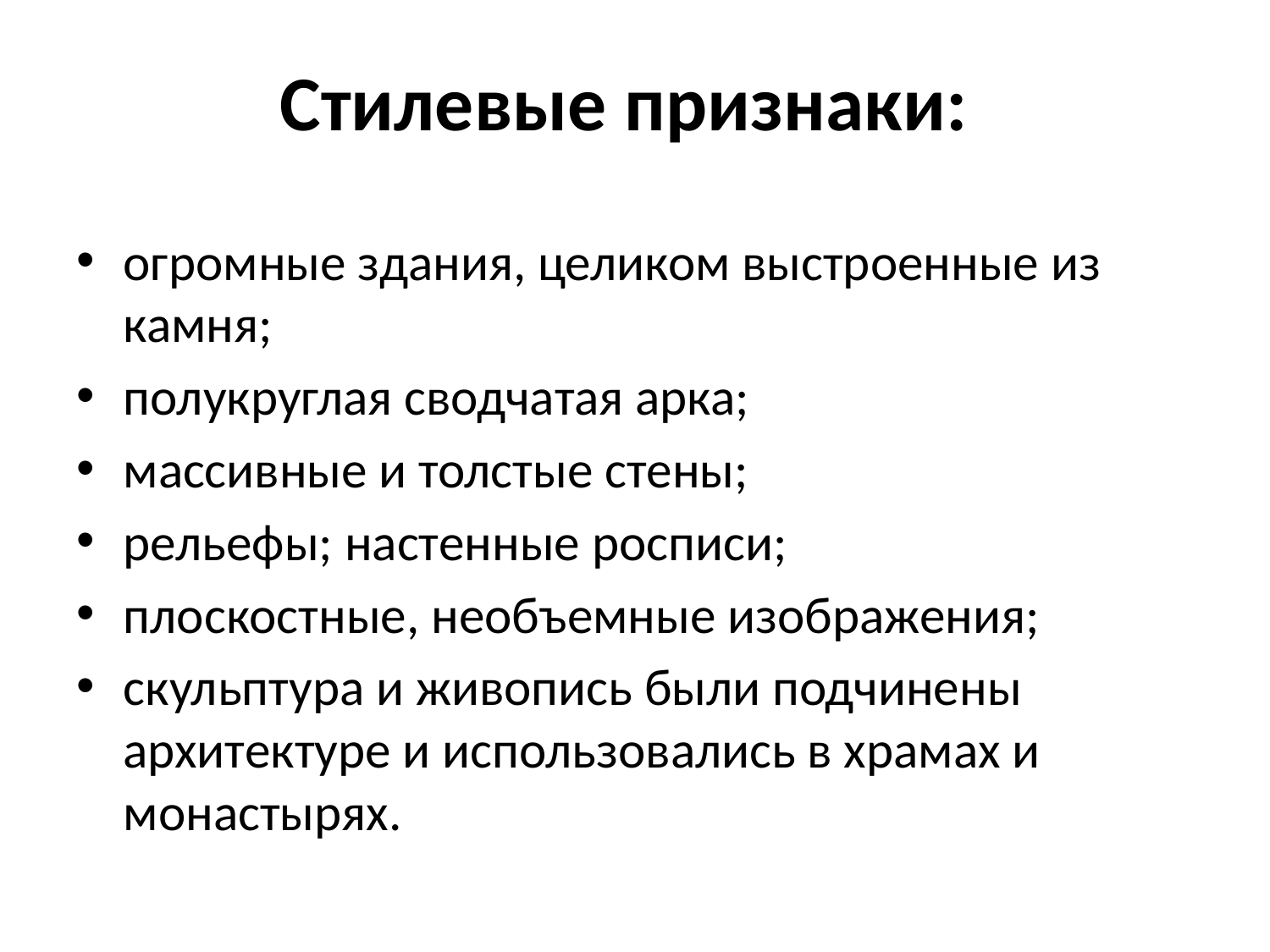

# Стилевые признаки:
огромные здания, целиком выстроенные из камня;
полукруглая сводчатая арка;
массивные и толстые стены;
рельефы; настенные росписи;
плоскостные, необъемные изображения;
скульптура и живопись были подчинены архитектуре и использовались в храмах и монастырях.